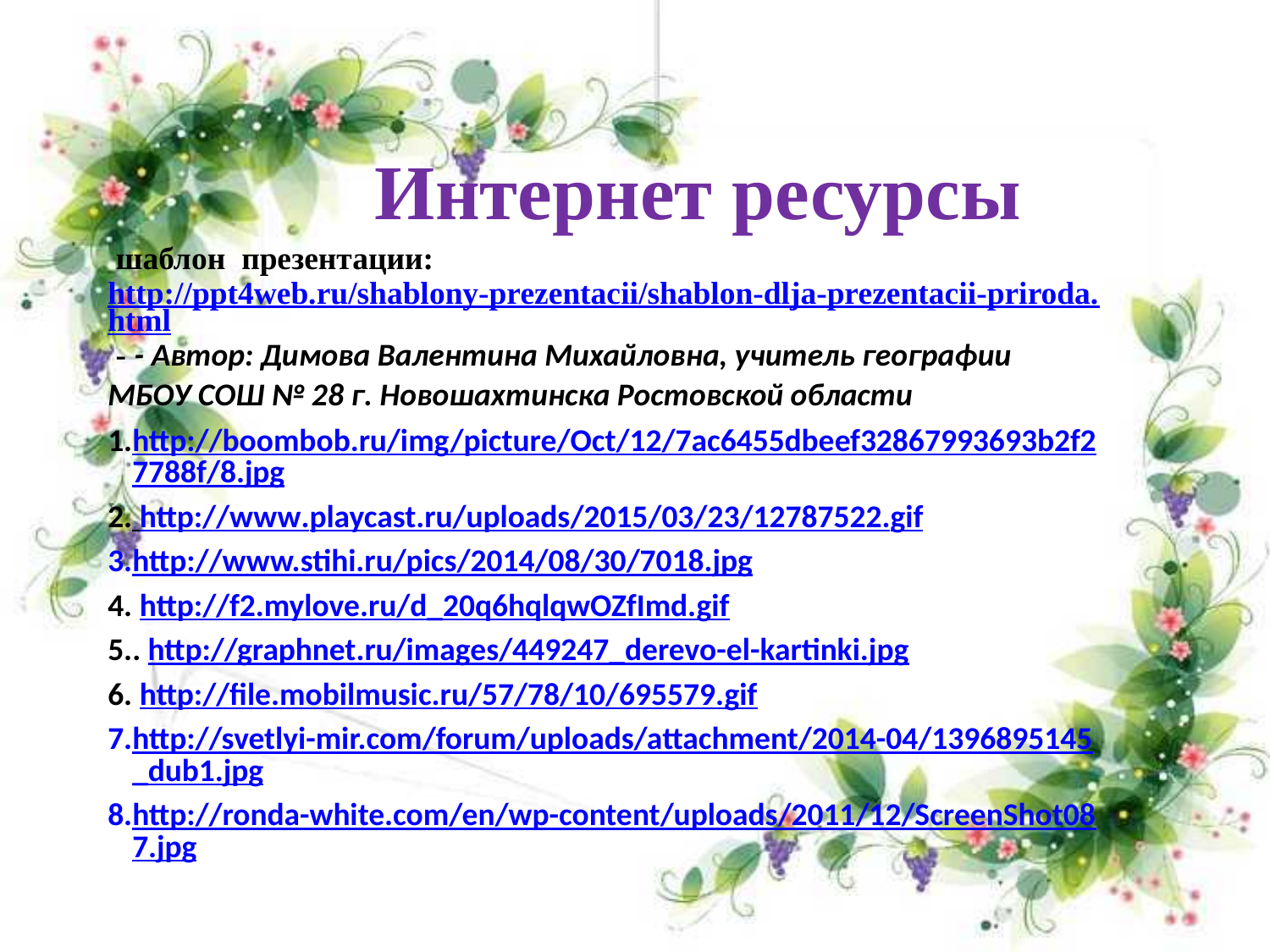

# Интернет ресурсы
 шаблон  презентации: http://ppt4web.ru/shablony-prezentacii/shablon-dlja-prezentacii-priroda.html - - Автор: Димова Валентина Михайловна, учитель географии
МБОУ СОШ № 28 г. Новошахтинска Ростовской области
http://boombob.ru/img/picture/Oct/12/7ac6455dbeef32867993693b2f27788f/8.jpg
 http://www.playcast.ru/uploads/2015/03/23/12787522.gif
http://www.stihi.ru/pics/2014/08/30/7018.jpg
 http://f2.mylove.ru/d_20q6hqlqwOZfImd.gif
. http://graphnet.ru/images/449247_derevo-el-kartinki.jpg
 http://file.mobilmusic.ru/57/78/10/695579.gif
http://svetlyi-mir.com/forum/uploads/attachment/2014-04/1396895145_dub1.jpg
http://ronda-white.com/en/wp-content/uploads/2011/12/ScreenShot087.jpg